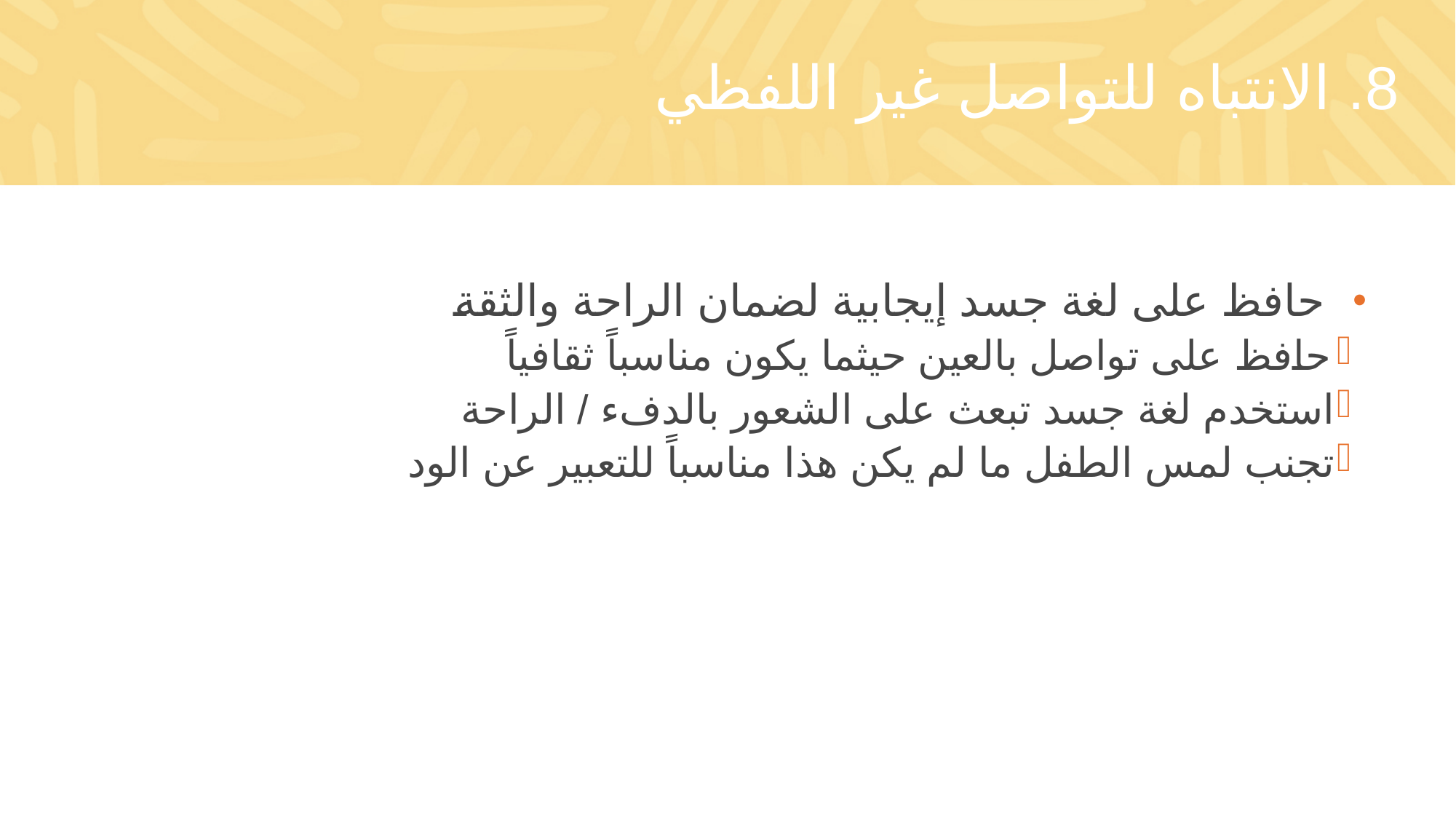

# 8. الانتباه للتواصل غير اللفظي
حافظ على لغة جسد إيجابية لضمان الراحة والثقة
حافظ على تواصل بالعين حيثما يكون مناسباً ثقافياً
استخدم لغة جسد تبعث على الشعور بالدفء / الراحة
تجنب لمس الطفل ما لم يكن هذا مناسباً للتعبير عن الود